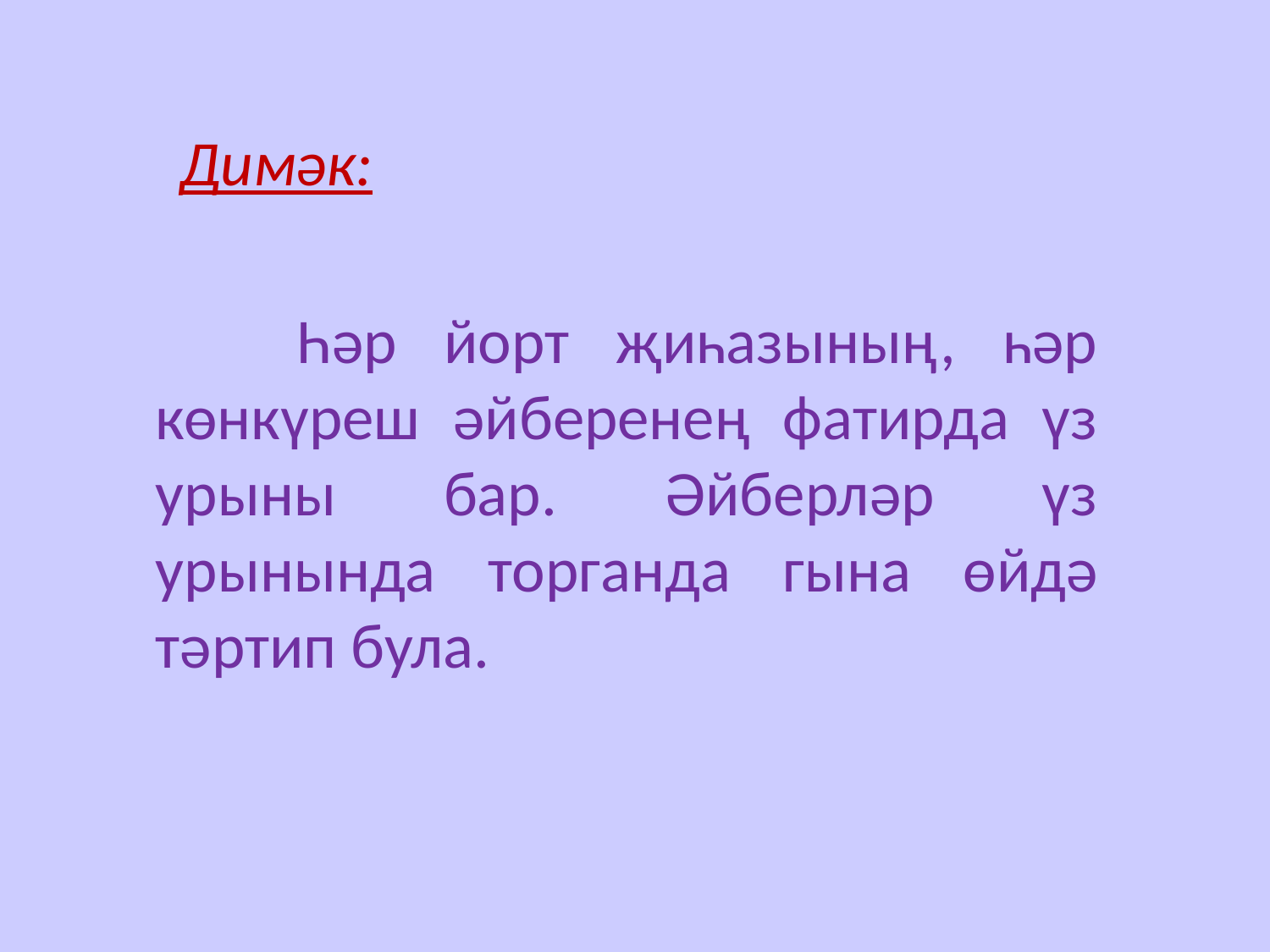

Димәк:

    Һәр йорт җиһазының, һәр көнкүреш әйберенең фатирда үз урыны бар. Әйберләр үз урынында торганда гына өйдә тәртип була.